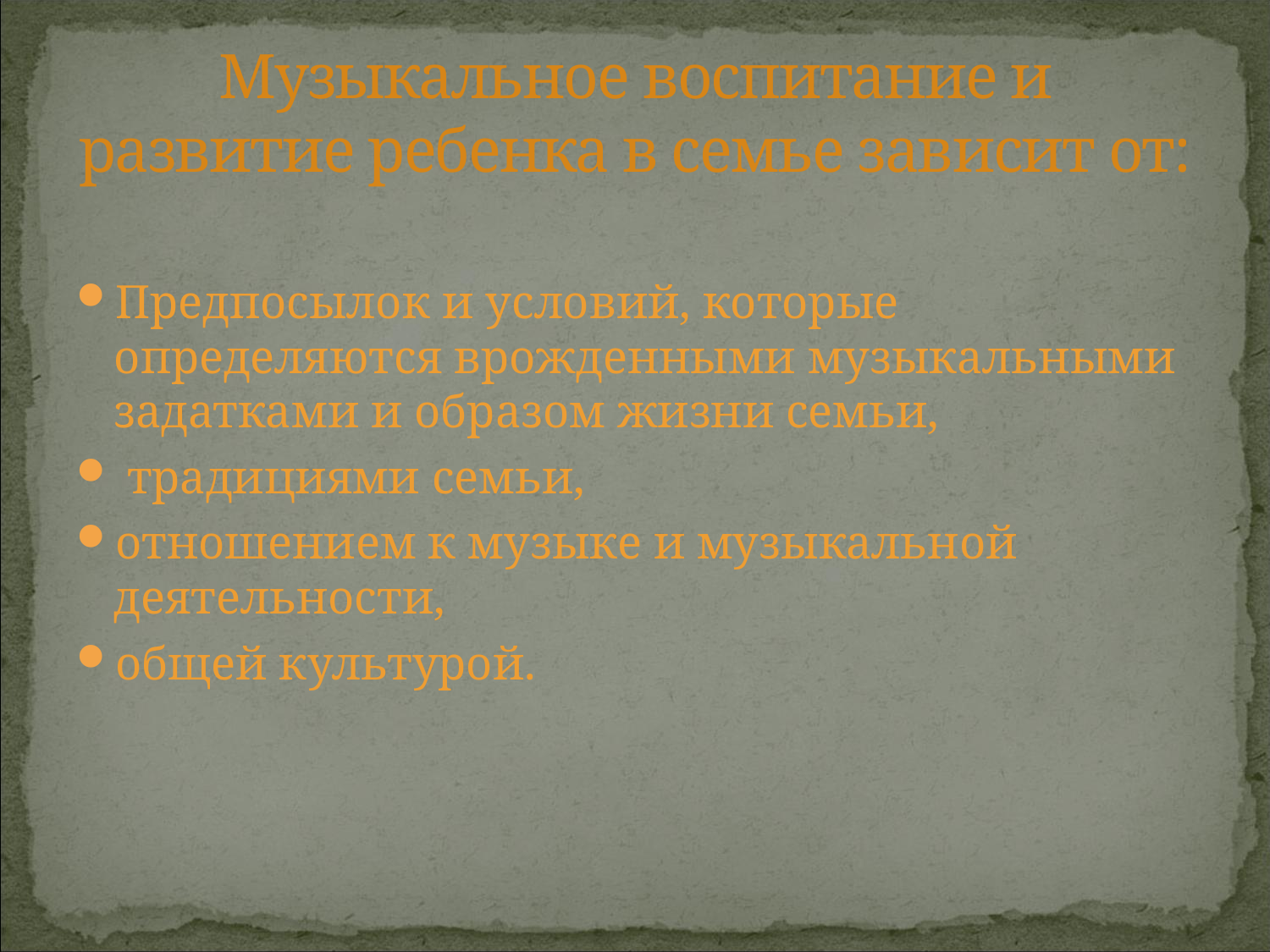

# Музыкальное воспитание и развитие ребенка в семье зависит от:
Предпосылок и условий, которые определяются врожденными музыкальными задатками и образом жизни семьи,
 традициями семьи,
отношением к музыке и музыкальной деятельности,
общей культурой.